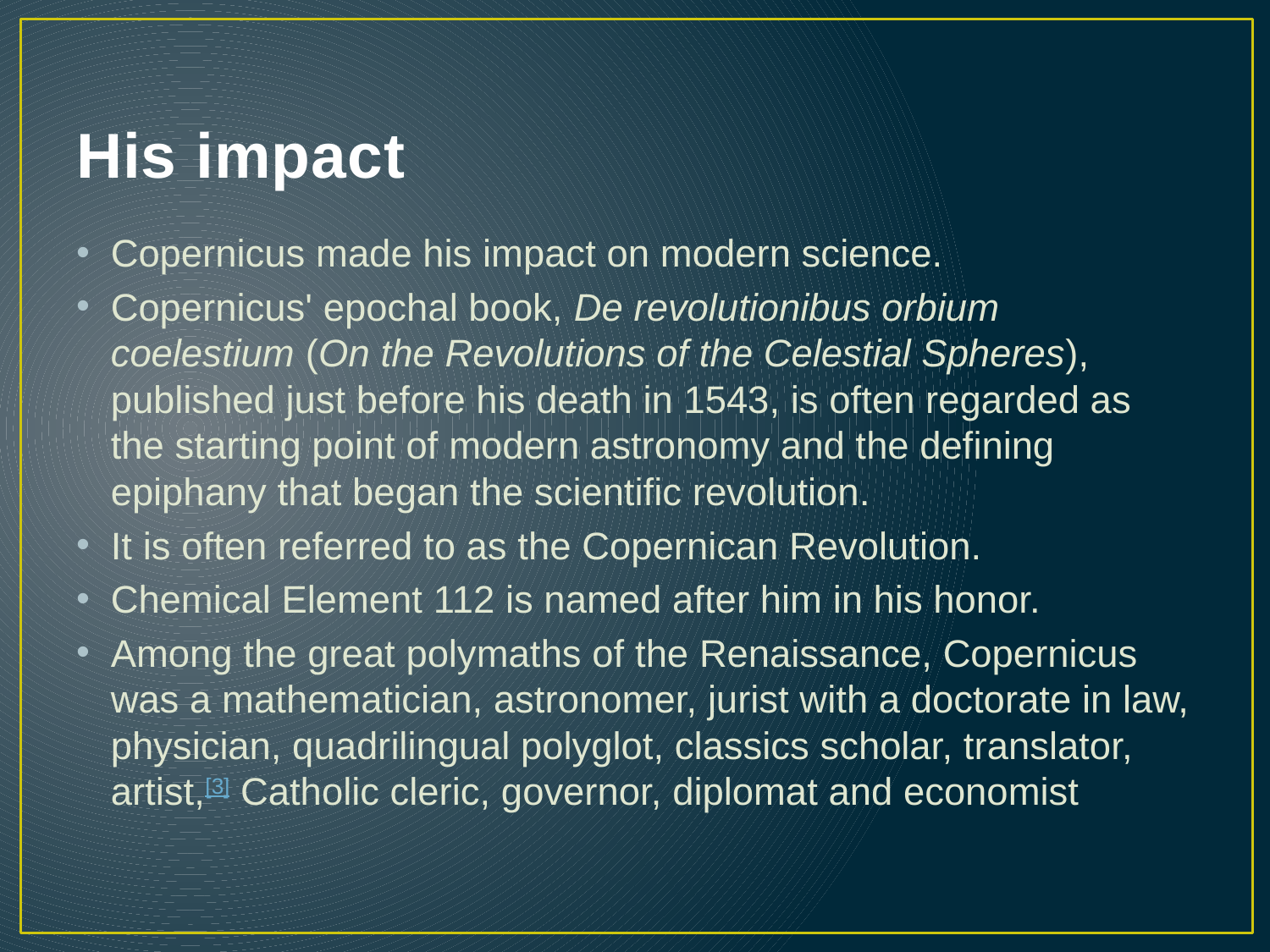

# His impact
Copernicus made his impact on modern science.
Copernicus' epochal book, De revolutionibus orbium coelestium (On the Revolutions of the Celestial Spheres), published just before his death in 1543, is often regarded as the starting point of modern astronomy and the defining epiphany that began the scientific revolution.
It is often referred to as the Copernican Revolution.
Chemical Element 112 is named after him in his honor.
Among the great polymaths of the Renaissance, Copernicus was a mathematician, astronomer, jurist with a doctorate in law, physician, quadrilingual polyglot, classics scholar, translator, artist,[3] Catholic cleric, governor, diplomat and economist